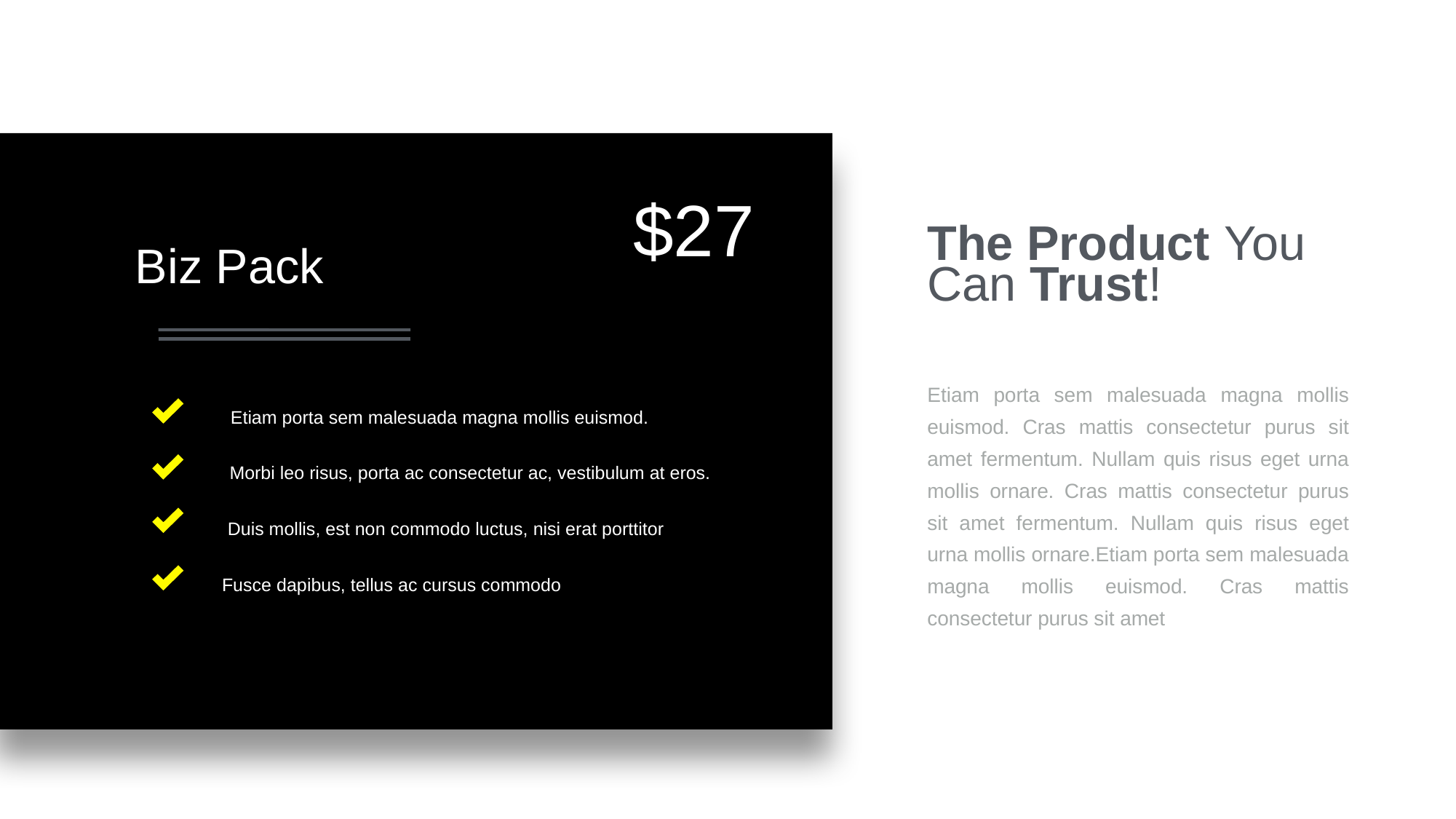

$27
The Product You Can Trust!
Biz Pack

Etiam porta sem malesuada magna mollis euismod. Cras mattis consectetur purus sit amet fermentum. Nullam quis risus eget urna mollis ornare. Cras mattis consectetur purus sit amet fermentum. Nullam quis risus eget urna mollis ornare.Etiam porta sem malesuada magna mollis euismod. Cras mattis consectetur purus sit amet
Etiam porta sem malesuada magna mollis euismod.

Morbi leo risus, porta ac consectetur ac, vestibulum at eros.

Duis mollis, est non commodo luctus, nisi erat porttitor

Fusce dapibus, tellus ac cursus commodo